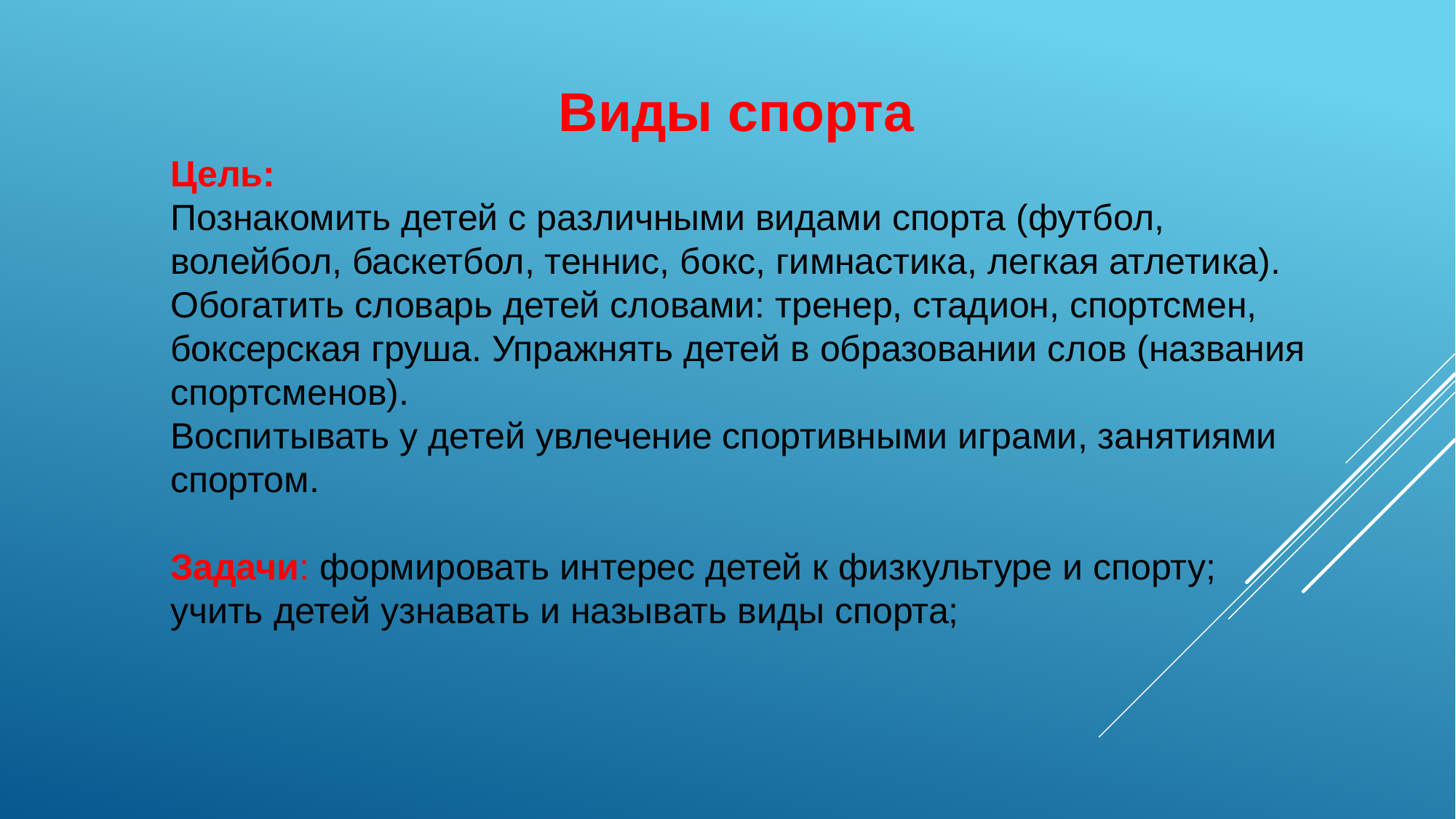

# Виды спорта
Цель:
Познакомить детей с различными видами спорта (футбол, волейбол, баскетбол, теннис, бокс, гимнастика, легкая атлетика). Обогатить словарь детей словами: тренер, стадион, спортсмен, боксерская груша. Упражнять детей в образовании слов (названия спортсменов).
Воспитывать у детей увлечение спортивными играми, занятиями спортом.

Задачи: формировать интерес детей к физкультуре и спорту; учить детей узнавать и называть виды спорта;